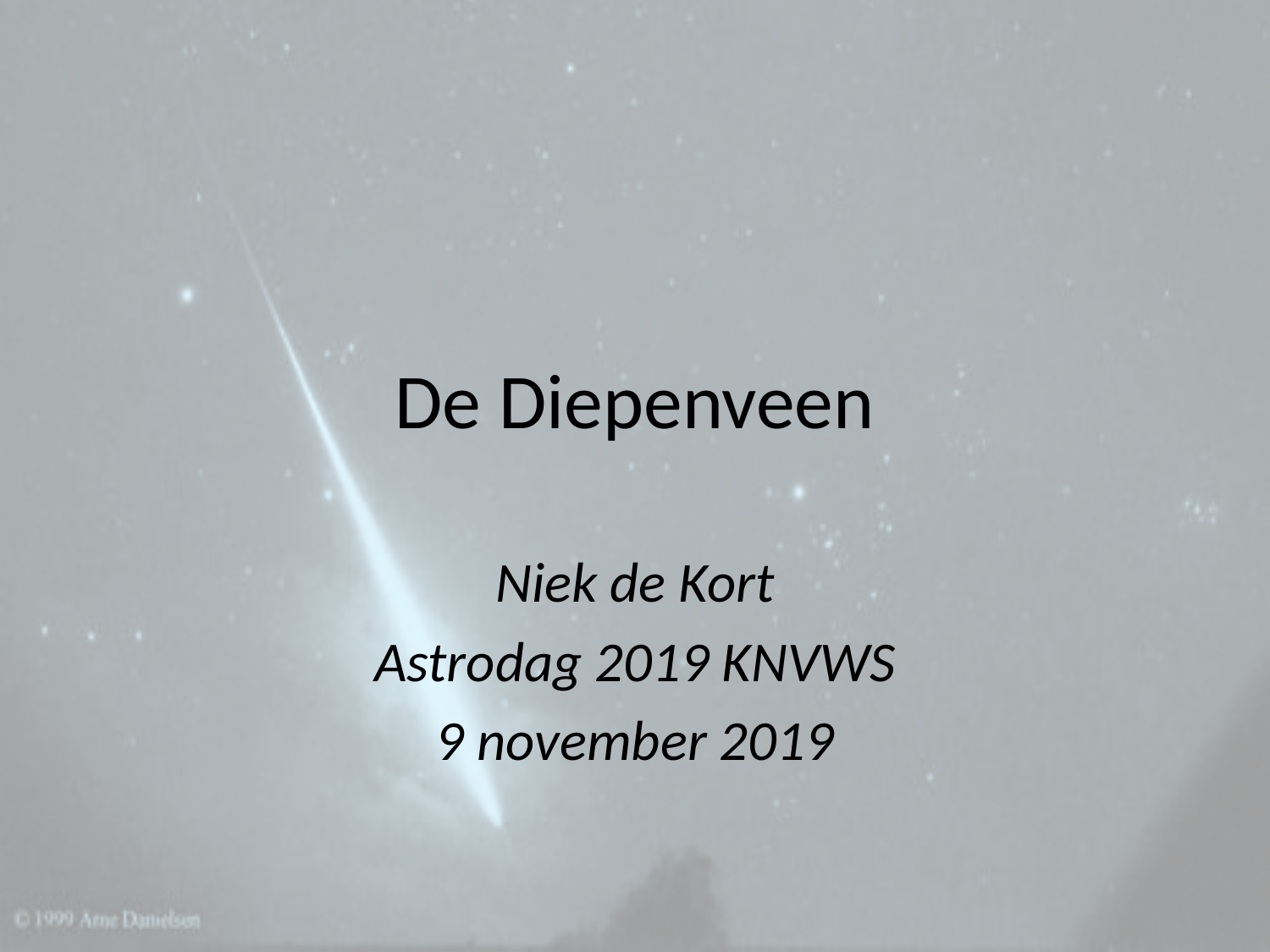

# De Diepenveen
Niek de Kort
Astrodag 2019 KNVWS
9 november 2019